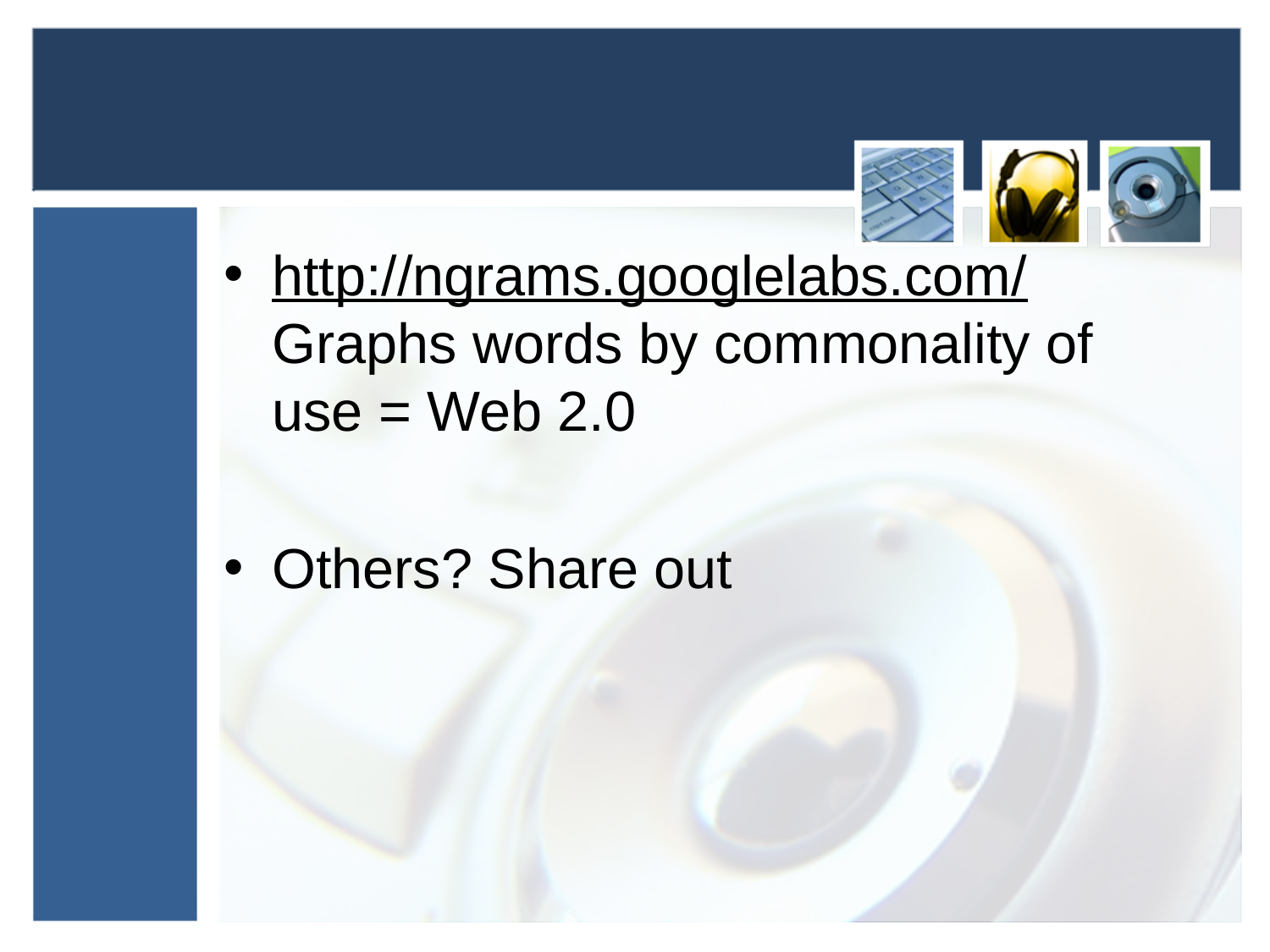

#
http://ngrams.googlelabs.com/  Graphs words by commonality of use = Web 2.0

Others? Share out